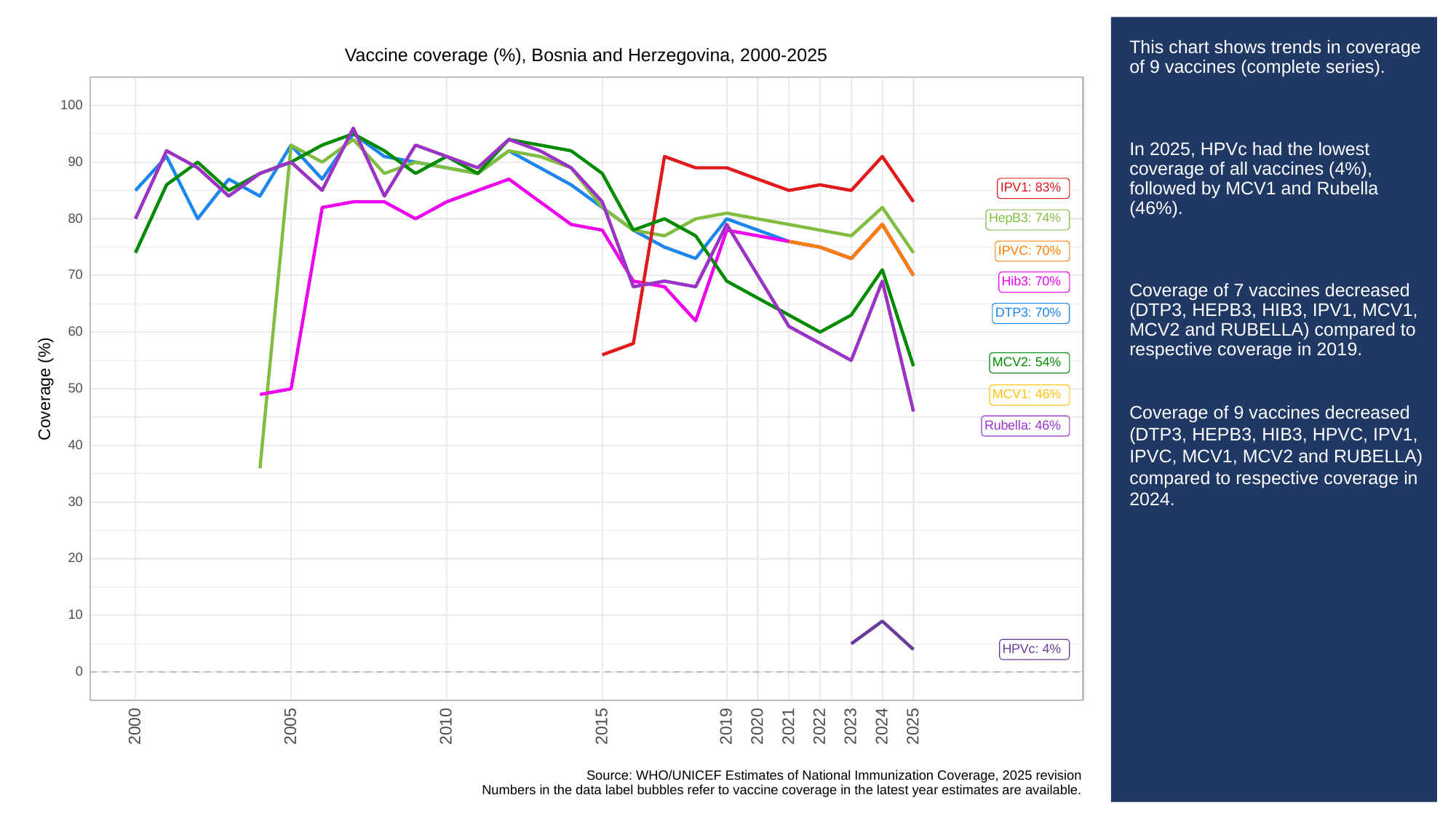

# This chart shows trends in coverage of 9 vaccines (complete series).

In 2025, HPVc had the lowest coverage of all vaccines (4%), followed by MCV1 and Rubella (46%).

Coverage of 7 vaccines decreased (DTP3, HEPB3, HIB3, IPV1, MCV1, MCV2 and RUBELLA) compared to respective coverage in 2019.

Coverage of 9 vaccines decreased (DTP3, HEPB3, HIB3, HPVC, IPV1, IPVC, MCV1, MCV2 and RUBELLA) compared to respective coverage in 2024.

Vaccine coverage (%), Bosnia and Herzegovina, 2000-2025

100

90

IPV1: 83%

HepB3: 74%
80

IPVC: 70%

70

Hib3: 70%

DTP3: 70%
60

MCV2: 54%

Coverage (%)
50

MCV1: 46%

Rubella: 46%
40

30

20

10

HPVc: 4%

0

2023
2000
2005
2010
2015
2019
2020
2021
2022
2024
2025
Source: WHO/UNICEF Estimates of National Immunization Coverage, 2025 revision
Numbers in the data label bubbles refer to vaccine coverage in the latest year estimates are available.